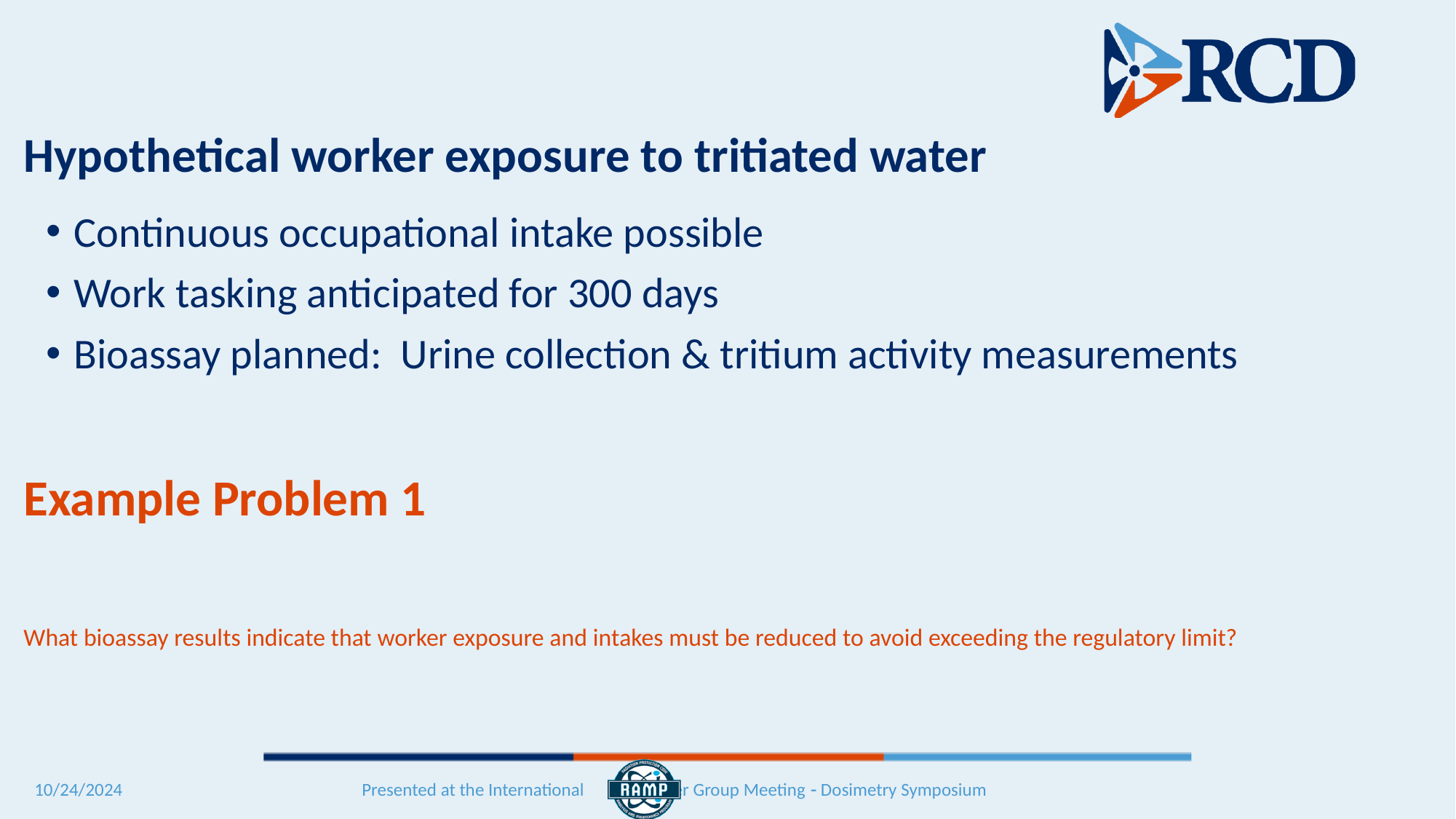

Hypothetical worker exposure to tritiated water

Continuous occupational intake possible
Work tasking anticipated for 300 days
Bioassay planned:  Urine collection & tritium activity measurements

Example Problem 1
# What bioassay results indicate that worker exposure and intakes must be reduced to avoid exceeding the regulatory limit?